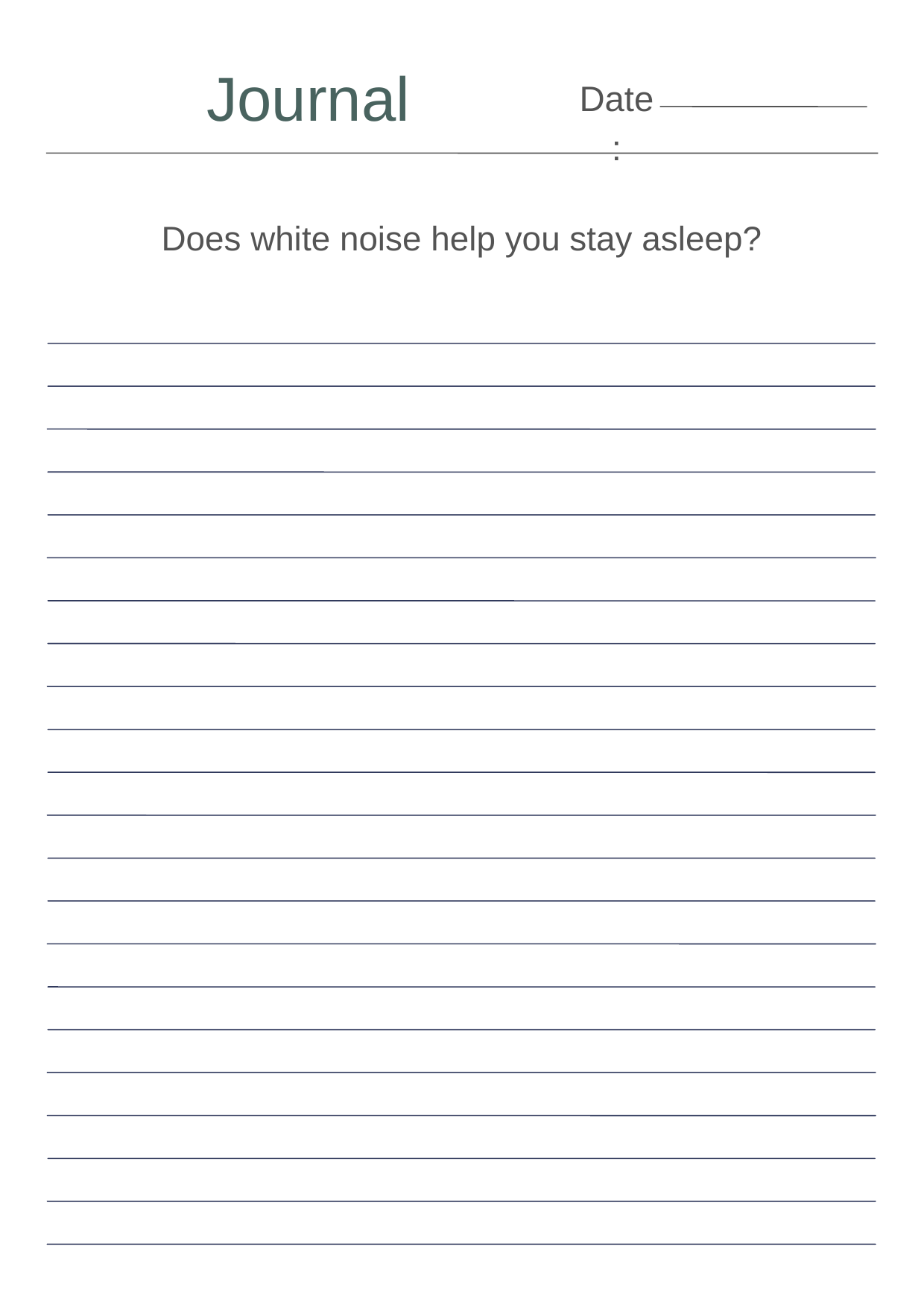

Journal
Date:

Does white noise help you stay asleep?